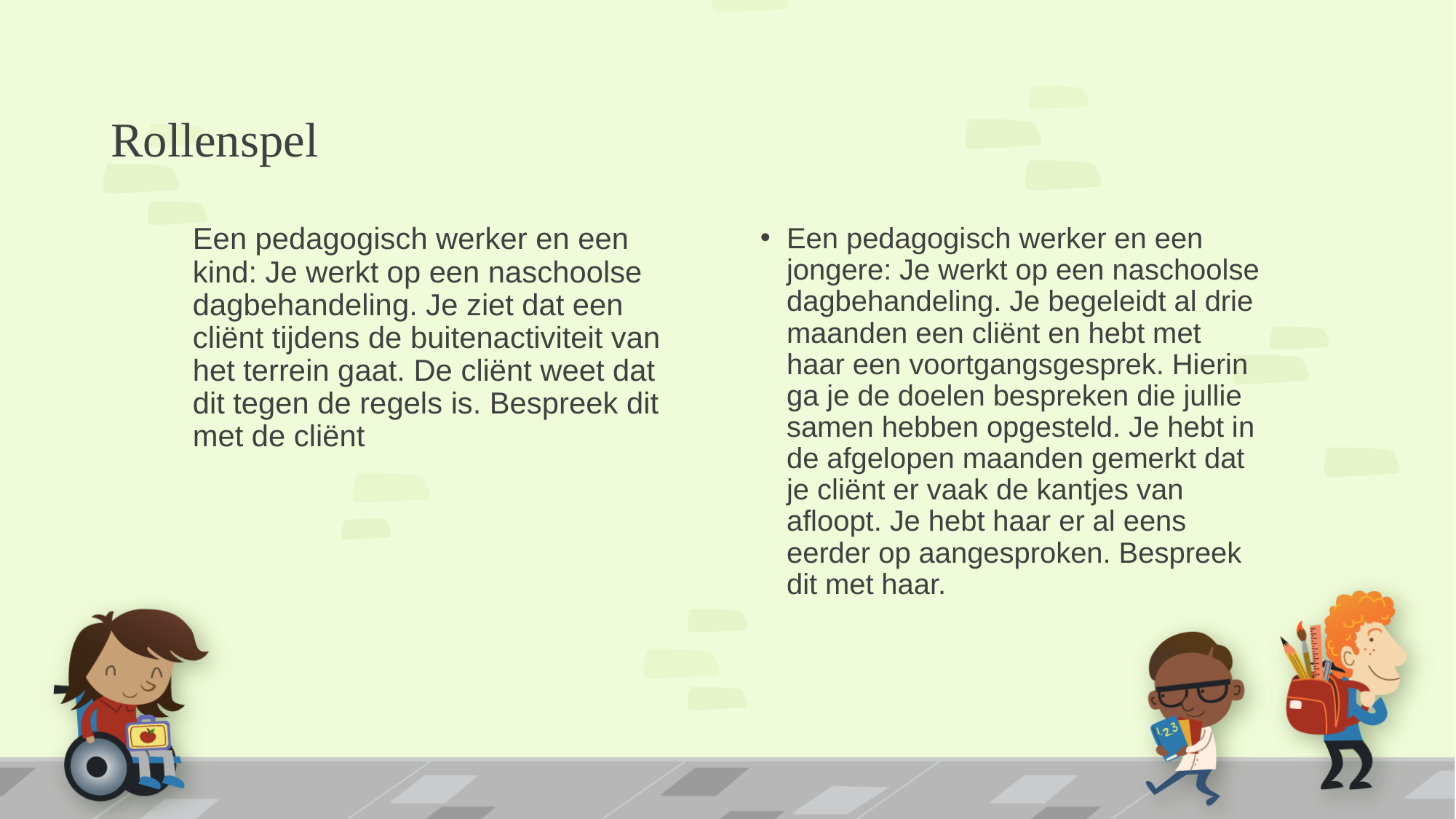

# Rollenspel
Een pedagogisch werker en een kind: Je werkt op een naschoolse dagbehandeling. Je ziet dat een cliënt tijdens de buitenactiviteit van het terrein gaat. De cliënt weet dat dit tegen de regels is. Bespreek dit met de cliënt
Een pedagogisch werker en een jongere: Je werkt op een naschoolse dagbehandeling. Je begeleidt al drie maanden een cliënt en hebt met haar een voortgangsgesprek. Hierin ga je de doelen bespreken die jullie samen hebben opgesteld. Je hebt in de afgelopen maanden gemerkt dat je cliënt er vaak de kantjes van afloopt. Je hebt haar er al eens eerder op aangesproken. Bespreek dit met haar.